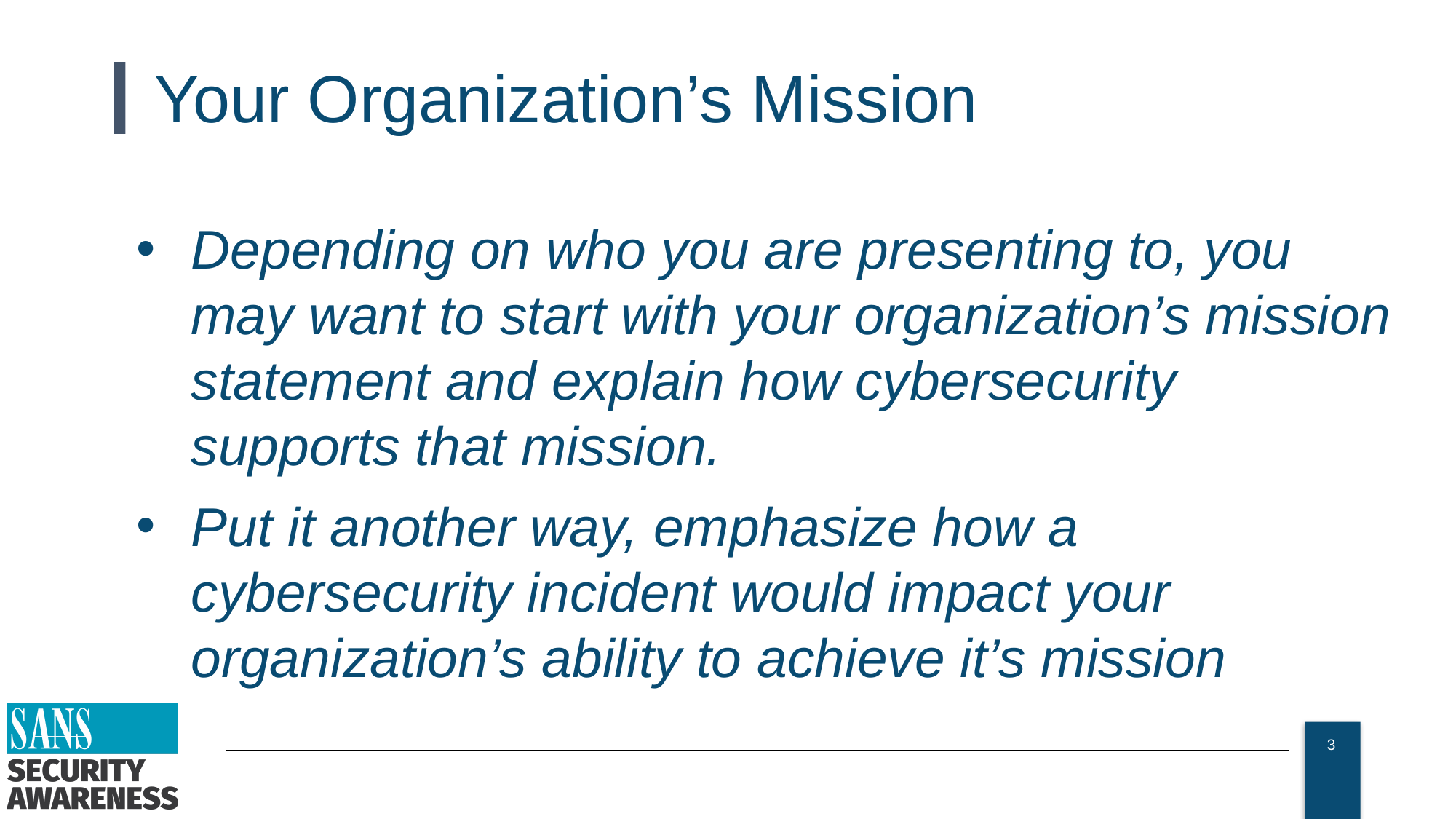

# Your Organization’s Mission
Depending on who you are presenting to, you may want to start with your organization’s mission statement and explain how cybersecurity supports that mission.
Put it another way, emphasize how a cybersecurity incident would impact your organization’s ability to achieve it’s mission